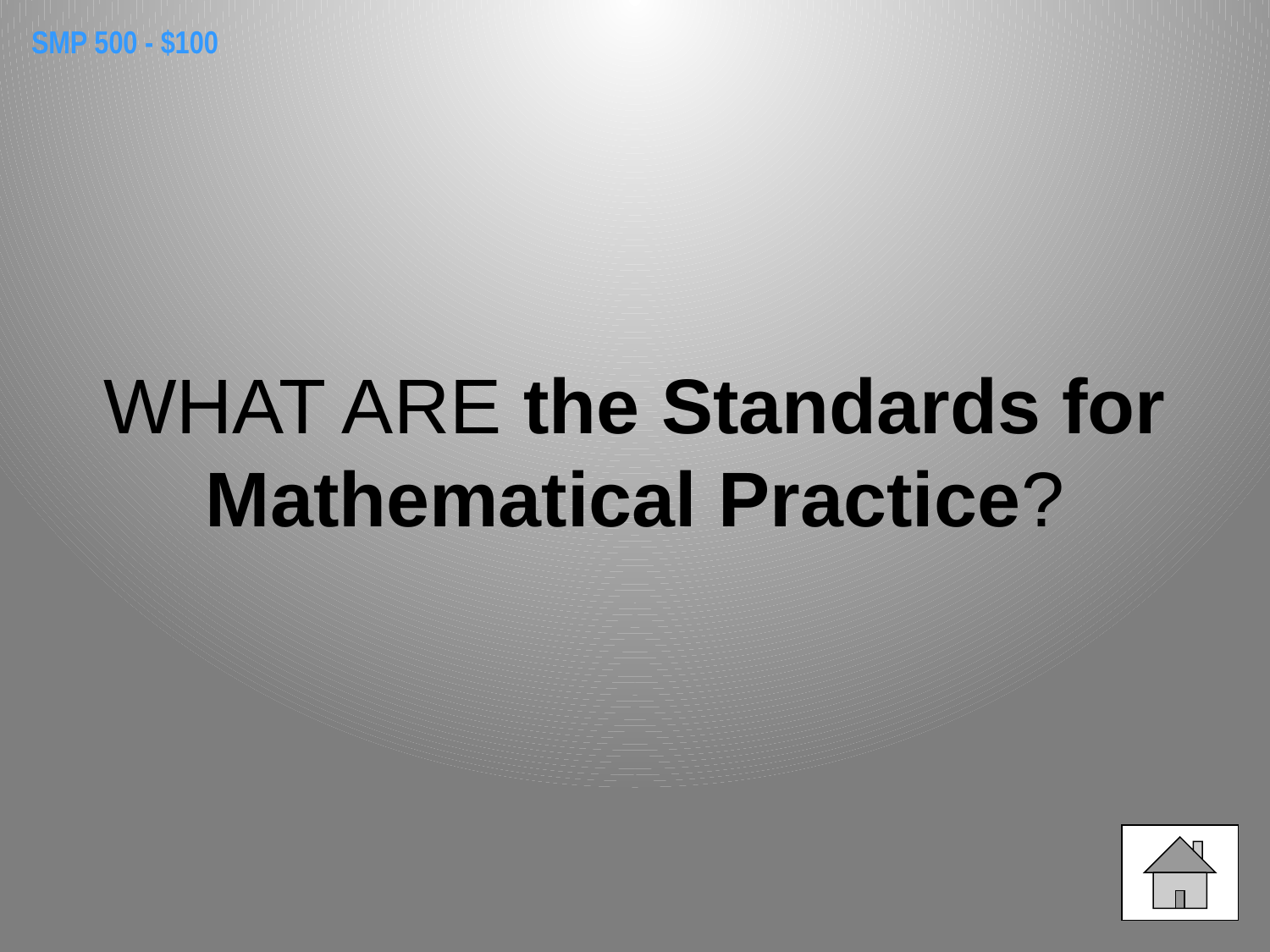

SMP 500 - $100
WHAT ARE the Standards for Mathematical Practice?